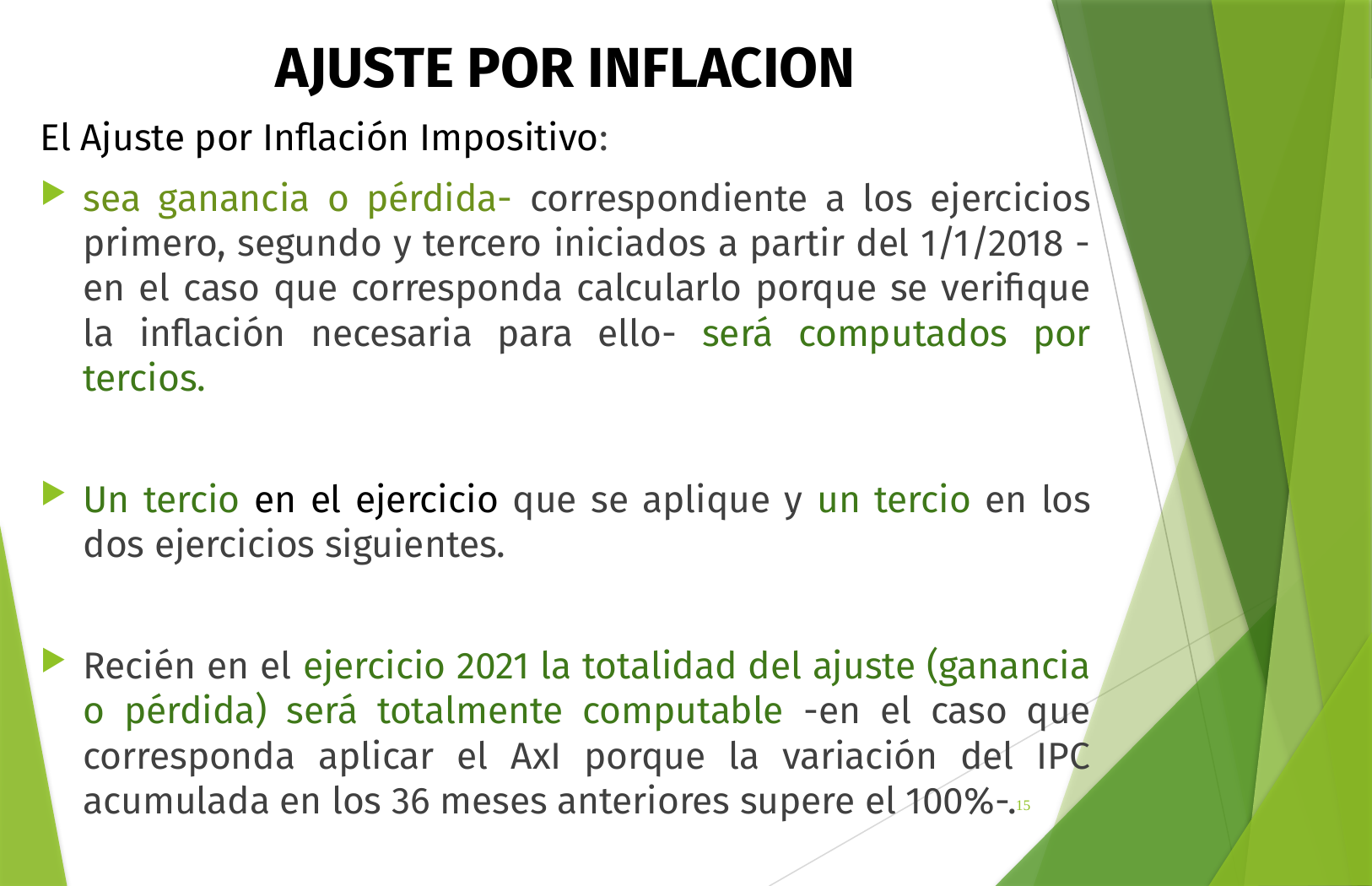

# AJUSTE POR INFLACION
El Ajuste por Inflación Impositivo:
sea ganancia o pérdida- correspondiente a los ejercicios primero, segundo y tercero iniciados a partir del 1/1/2018 -en el caso que corresponda calcularlo porque se verifique la inflación necesaria para ello- será computados por tercios.

Un tercio en el ejercicio que se aplique y un tercio en los dos ejercicios siguientes.

Recién en el ejercicio 2021 la totalidad del ajuste (ganancia o pérdida) será totalmente computable -en el caso que corresponda aplicar el AxI porque la variación del IPC acumulada en los 36 meses anteriores supere el 100%-.

15